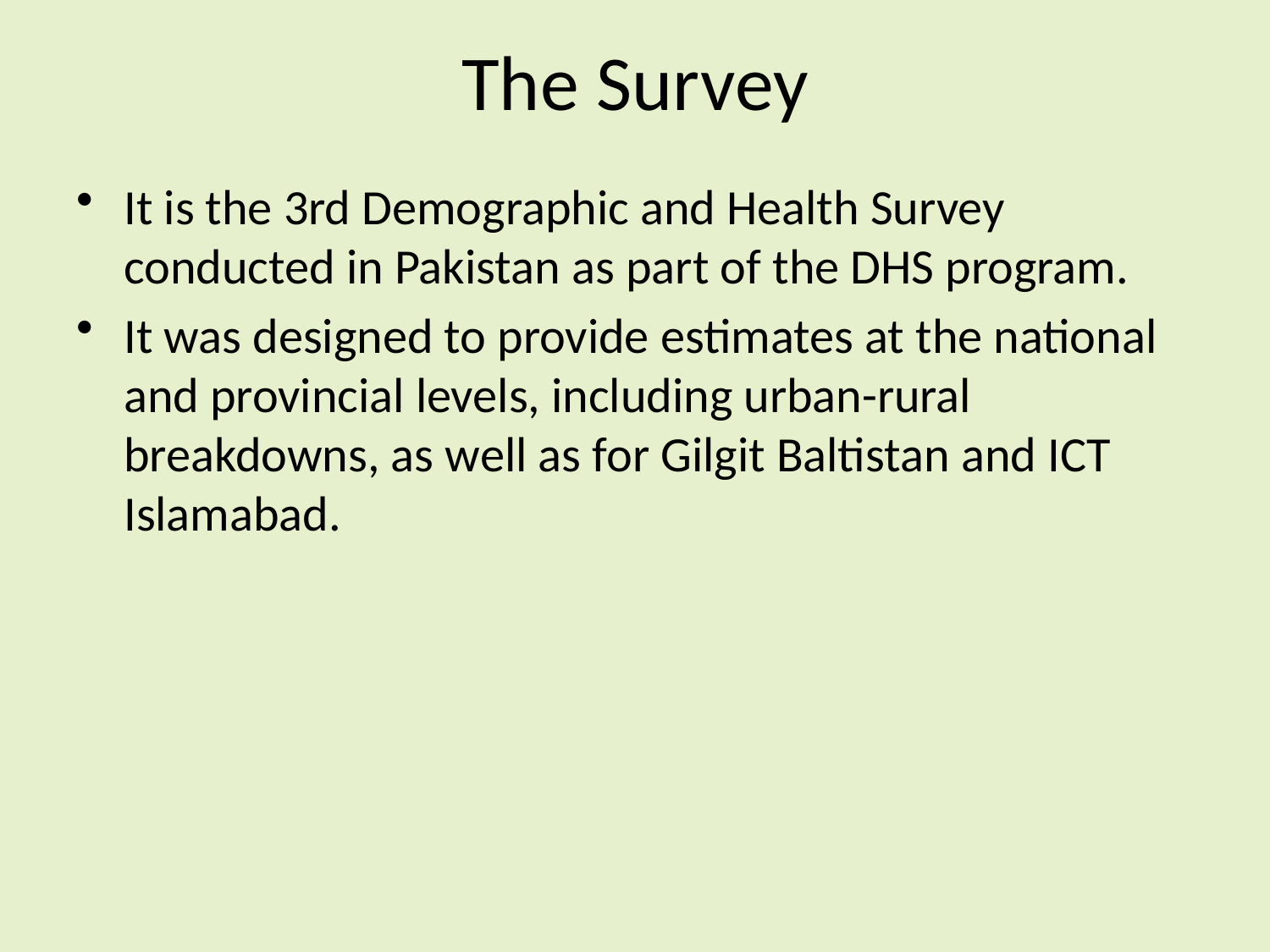

# The Survey
It is the 3rd Demographic and Health Survey conducted in Pakistan as part of the DHS program.
It was designed to provide estimates at the national and provincial levels, including urban-rural breakdowns, as well as for Gilgit Baltistan and ICT Islamabad.